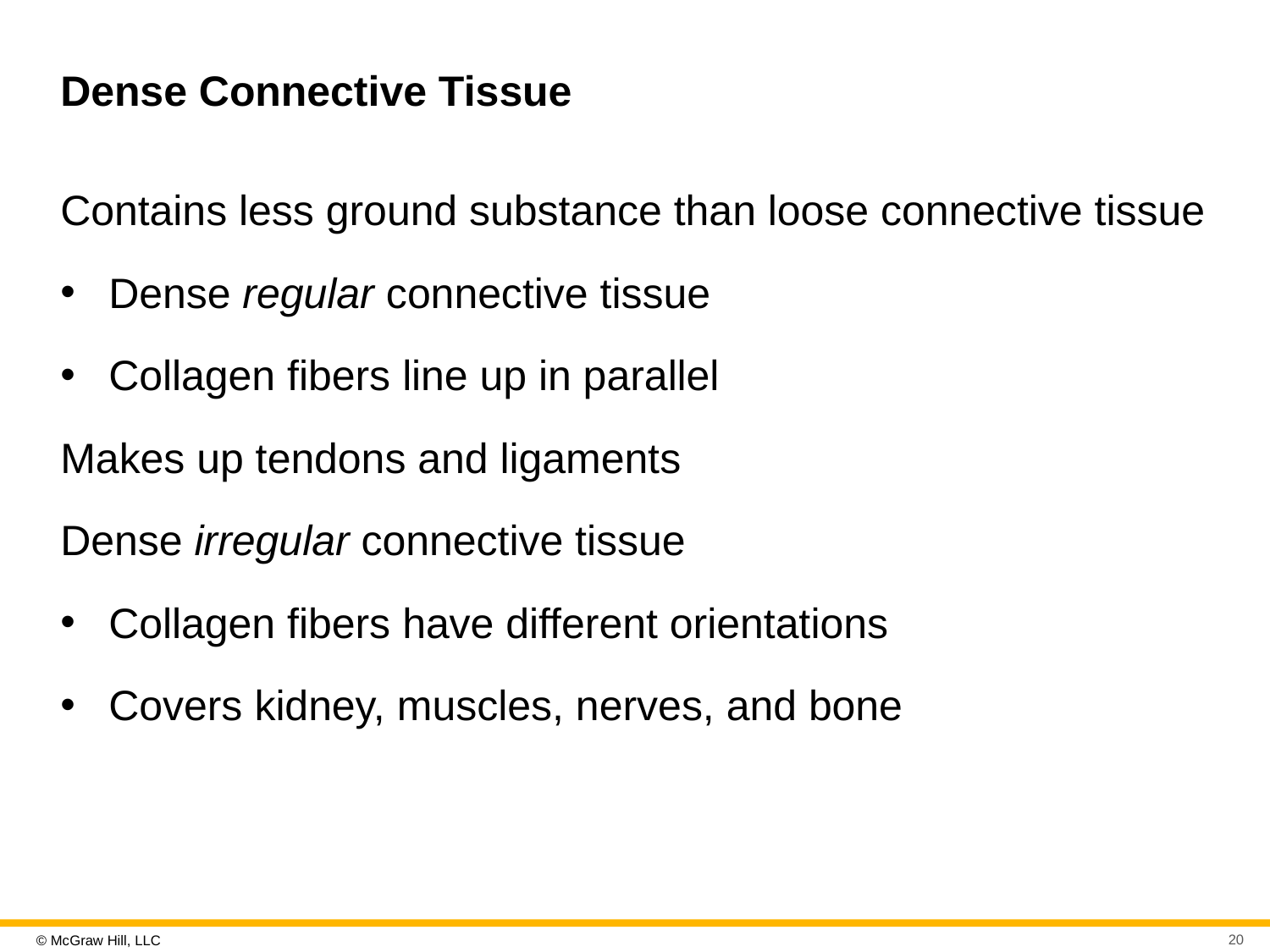

# Dense Connective Tissue
Contains less ground substance than loose connective tissue
Dense regular connective tissue
Collagen fibers line up in parallel
Makes up tendons and ligaments
Dense irregular connective tissue
Collagen fibers have different orientations
Covers kidney, muscles, nerves, and bone
20